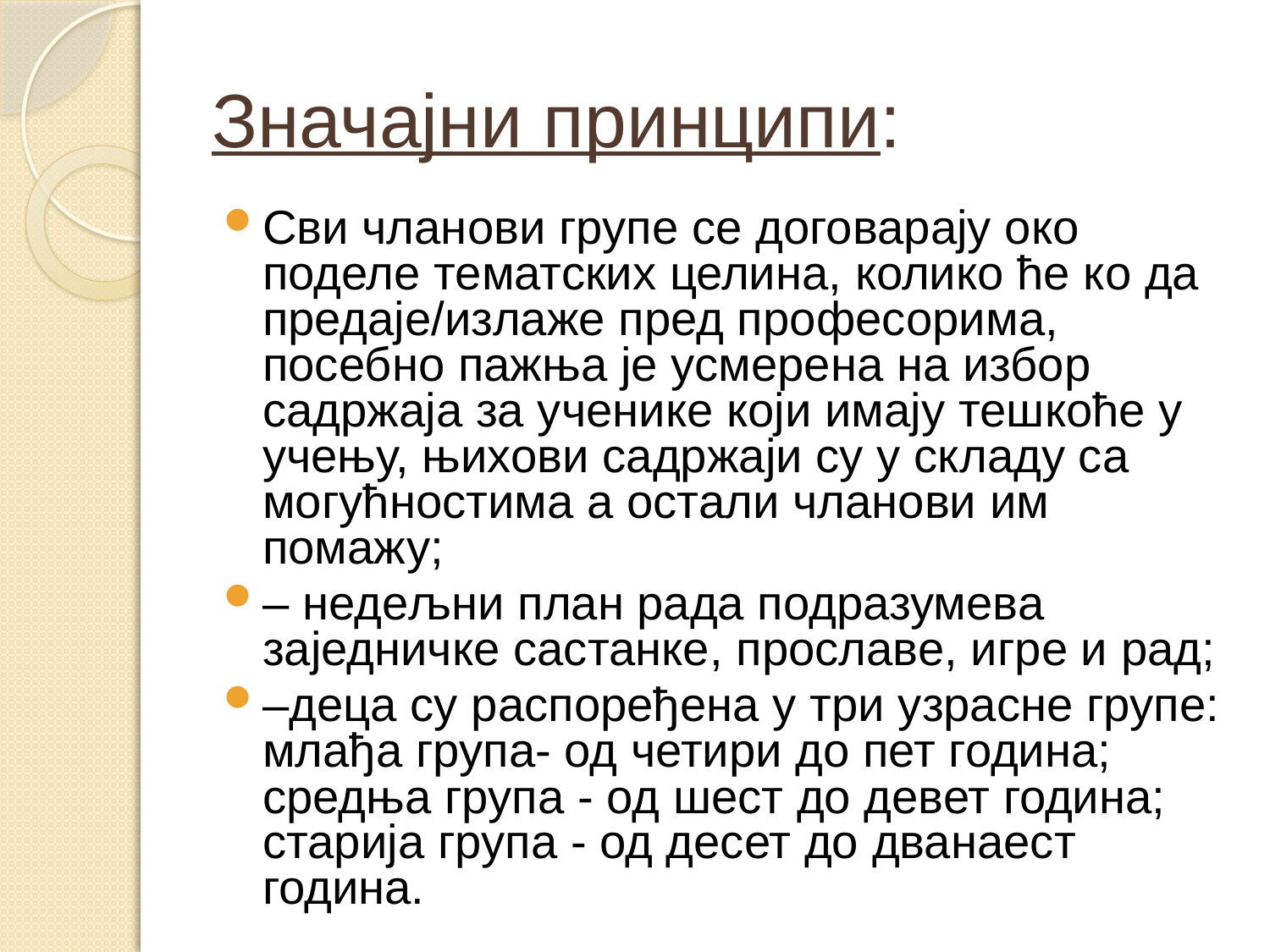

# Значајни принципи:
Сви чланови групе се договарају око поделе тематских целина, колико ће ко да предаје/излаже пред професорима, посебно пажња је усмерена на избор садржаја за ученике који имају тешкоће у учењу, њихови садржаји су у складу са могућностима а остали чланови им помажу;
– недељни план рада подразумева заједничке састанке, прославе, игре и рад;
–деца су распоређена у три узрасне групе: млађа група- од четири до пет година; средња група - од шест до девет година; старија група - од десет до дванаест година.